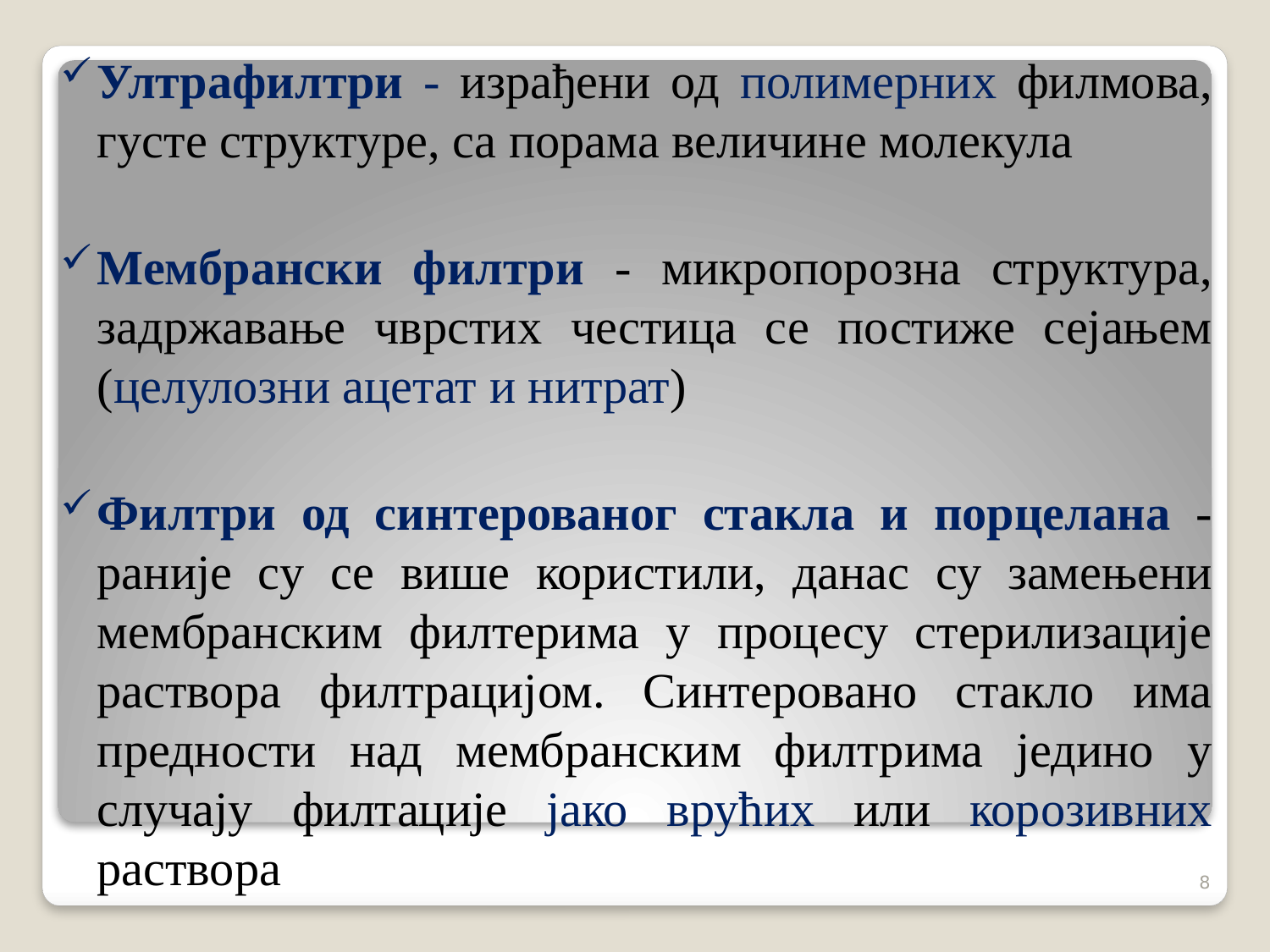

Ултрафилтри - израђени од полимерних филмова, густе структуре, са порама величине молекула

Мембрански филтри - микропорозна структура, задржавање чврстих честица се постиже сејањем (целулозни ацетат и нитрат)

Филтри од синтерованог стакла и порцелана - раније су се више користили, данас су замењени мембранским филтерима у процесу стерилизације раствора филтрацијом. Синтеровано стакло има предности над мембранским филтрима једино у случају филтације јако врућих или корозивних раствора

8